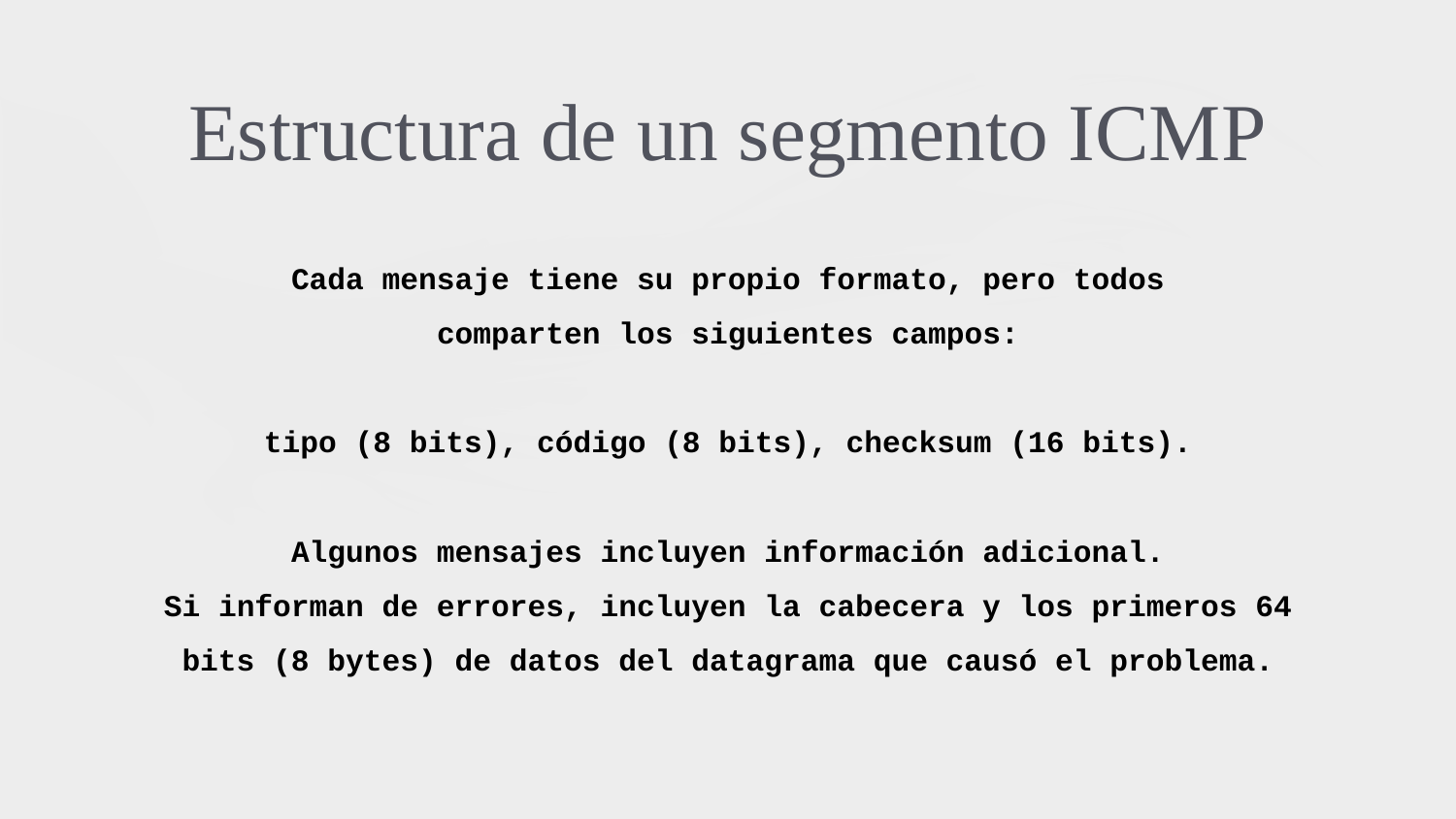

# Estructura de un segmento ICMP
Cada mensaje tiene su propio formato, pero todos
comparten los siguientes campos:

tipo (8 bits), código (8 bits), checksum (16 bits).

Algunos mensajes incluyen información adicional.
Si informan de errores, incluyen la cabecera y los primeros 64
bits (8 bytes) de datos del datagrama que causó el problema.